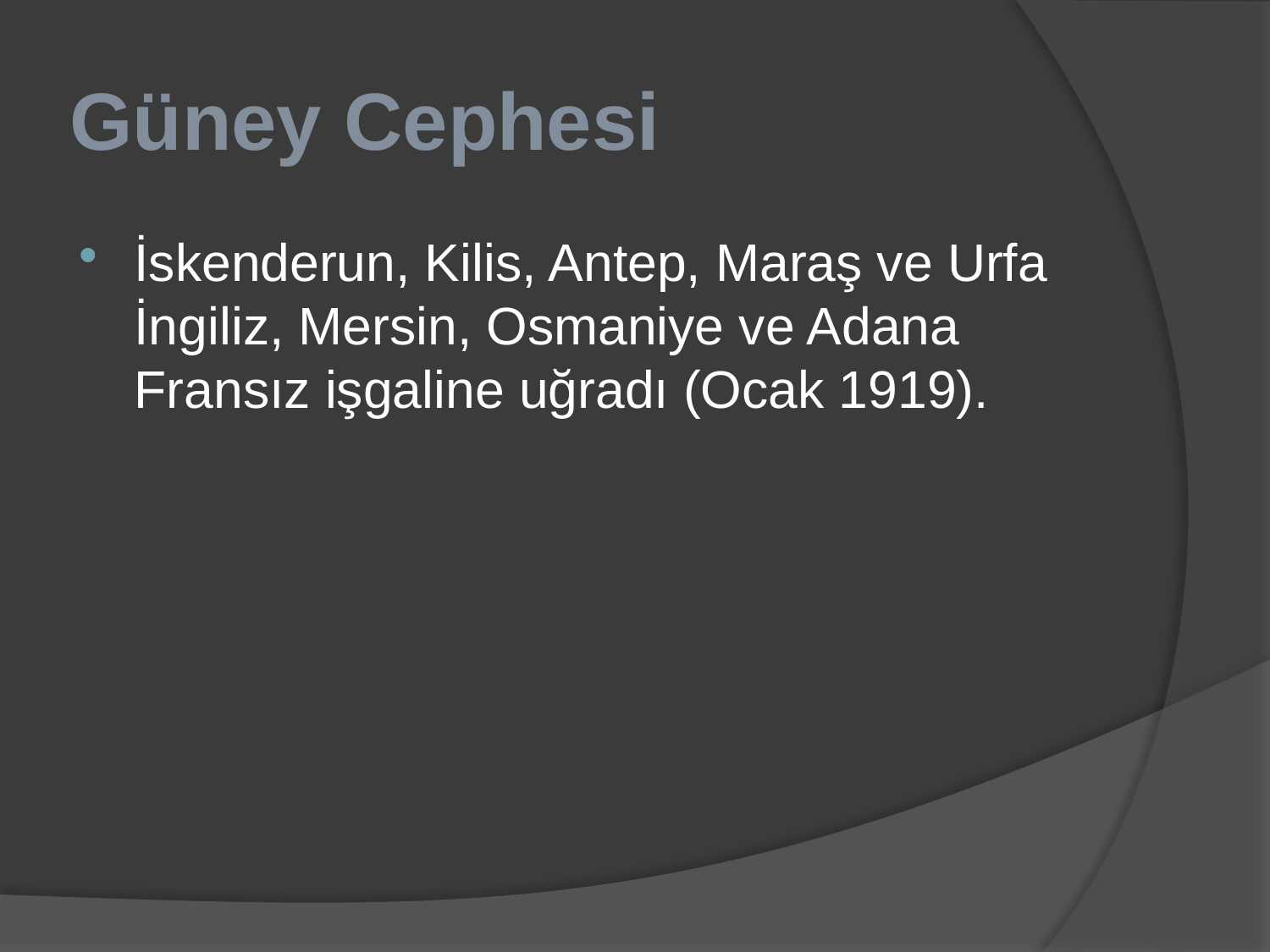

# Güney Cephesi
İskenderun, Kilis, Antep, Maraş ve Urfa İngiliz, Mersin, Osmaniye ve Adana Fransız işgaline uğradı (Ocak 1919).